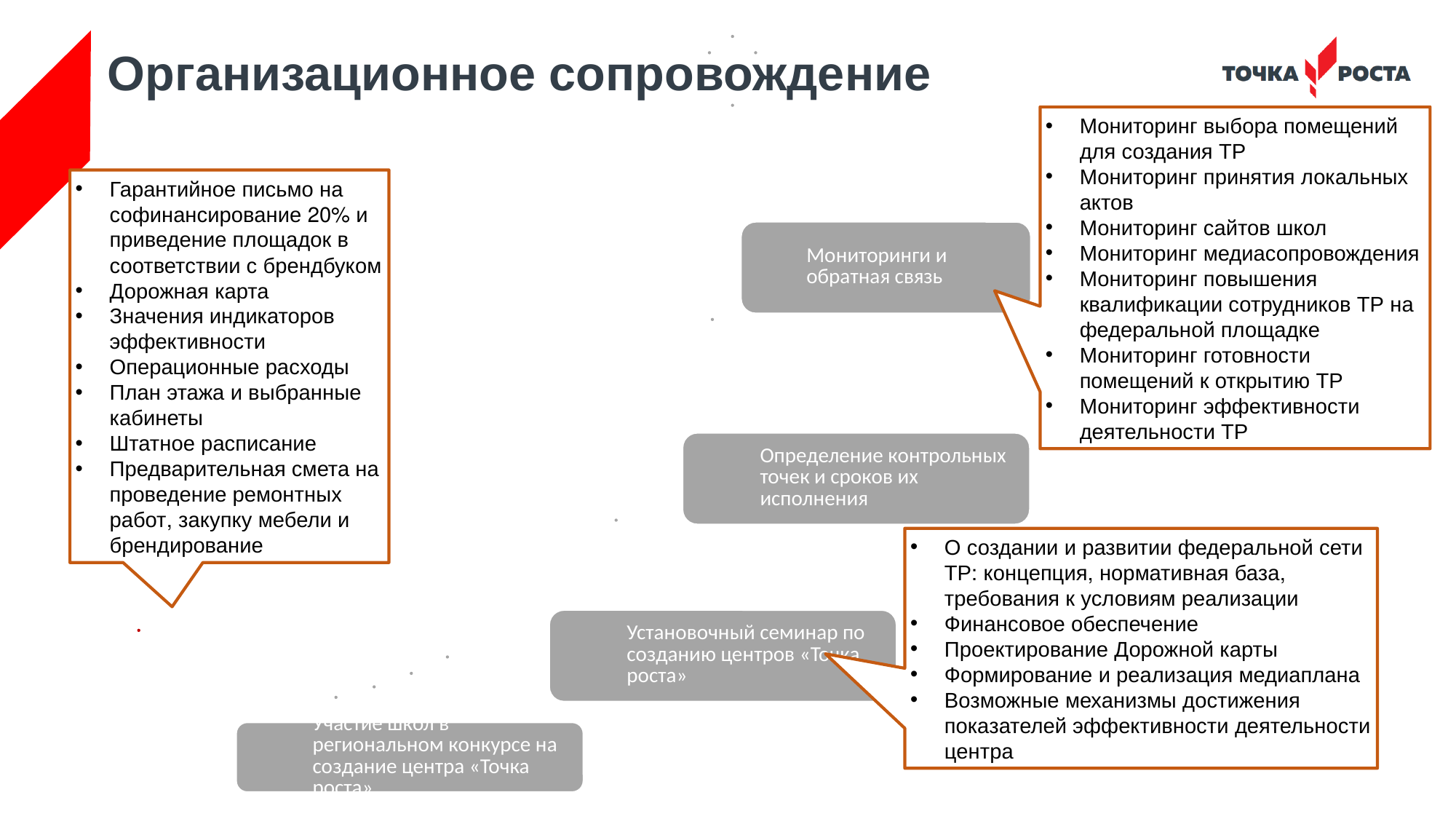

# Организационное сопровождение
Участие школ в региональном конкурсе на создание центра «Точка роста»
Установочный семинар по созданию центров «Точка роста»
Определение контрольных точек и сроков их исполнения
Мониторинги и обратная связь
Мониторинг выбора помещений для создания ТР
Мониторинг принятия локальных актов
Мониторинг сайтов школ
Мониторинг медиасопровождения
Мониторинг повышения квалификации сотрудников ТР на федеральной площадке
Мониторинг готовности помещений к открытию ТР
Мониторинг эффективности деятельности ТР
Гарантийное письмо на софинансирование 20% и приведение площадок в соответствии с брендбуком
Дорожная карта
Значения индикаторов эффективности
Операционные расходы
План этажа и выбранные кабинеты
Штатное расписание
Предварительная смета на проведение ремонтных работ, закупку мебели и брендирование
О создании и развитии федеральной сети ТР: концепция, нормативная база, требования к условиям реализации
Финансовое обеспечение
Проектирование Дорожной карты
Формирование и реализация медиаплана
Возможные механизмы достижения показателей эффективности деятельности центра